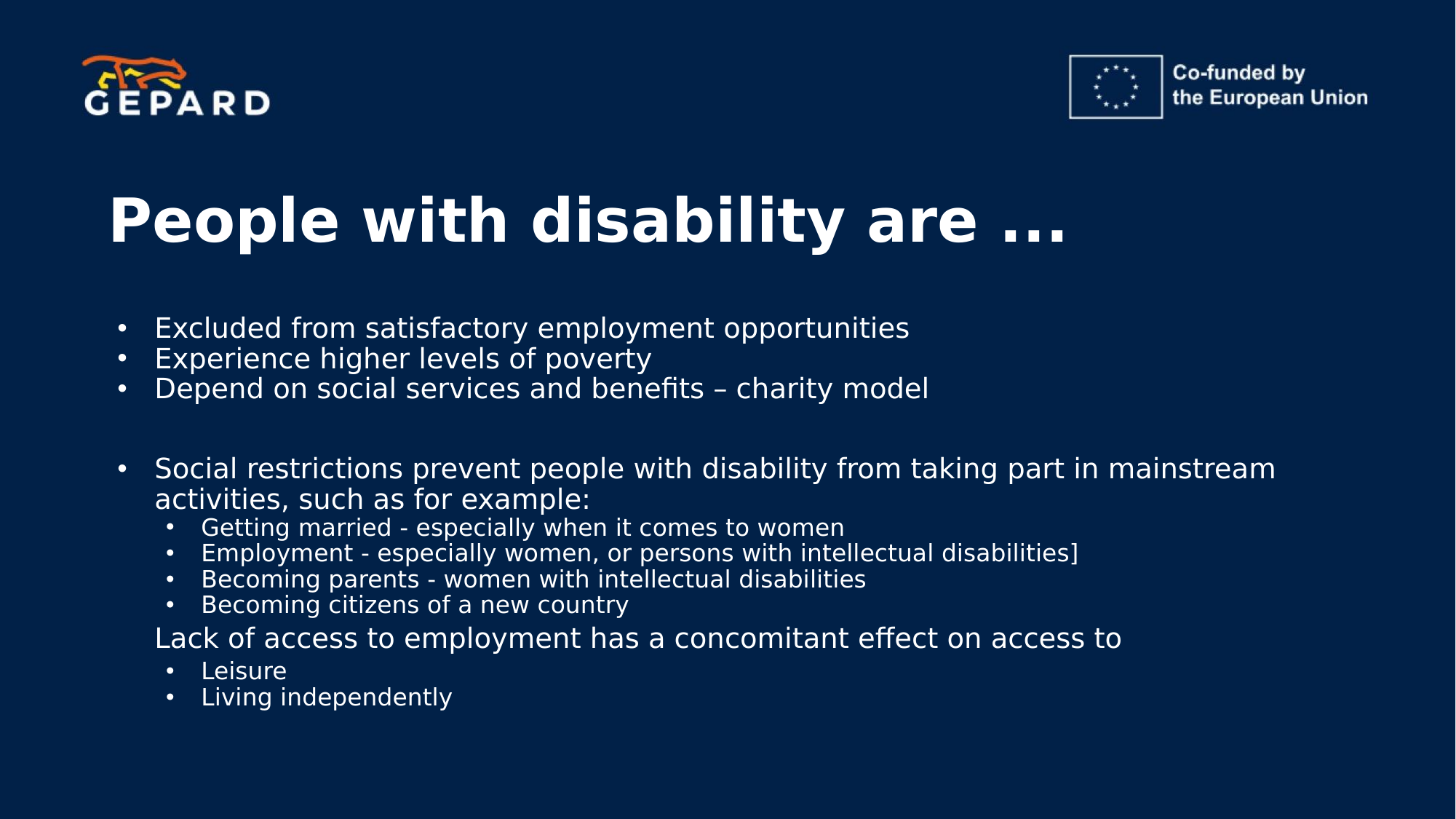

# People with disability are ...
Excluded from satisfactory employment opportunities
Experience higher levels of poverty
Depend on social services and benefits – charity model

Social restrictions prevent people with disability from taking part in mainstream activities, such as for example:
Getting married - especially when it comes to women
Employment - especially women, or persons with intellectual disabilities]
Becoming parents - women with intellectual disabilities
Becoming citizens of a new country
Lack of access to employment has a concomitant effect on access to
Leisure
Living independently